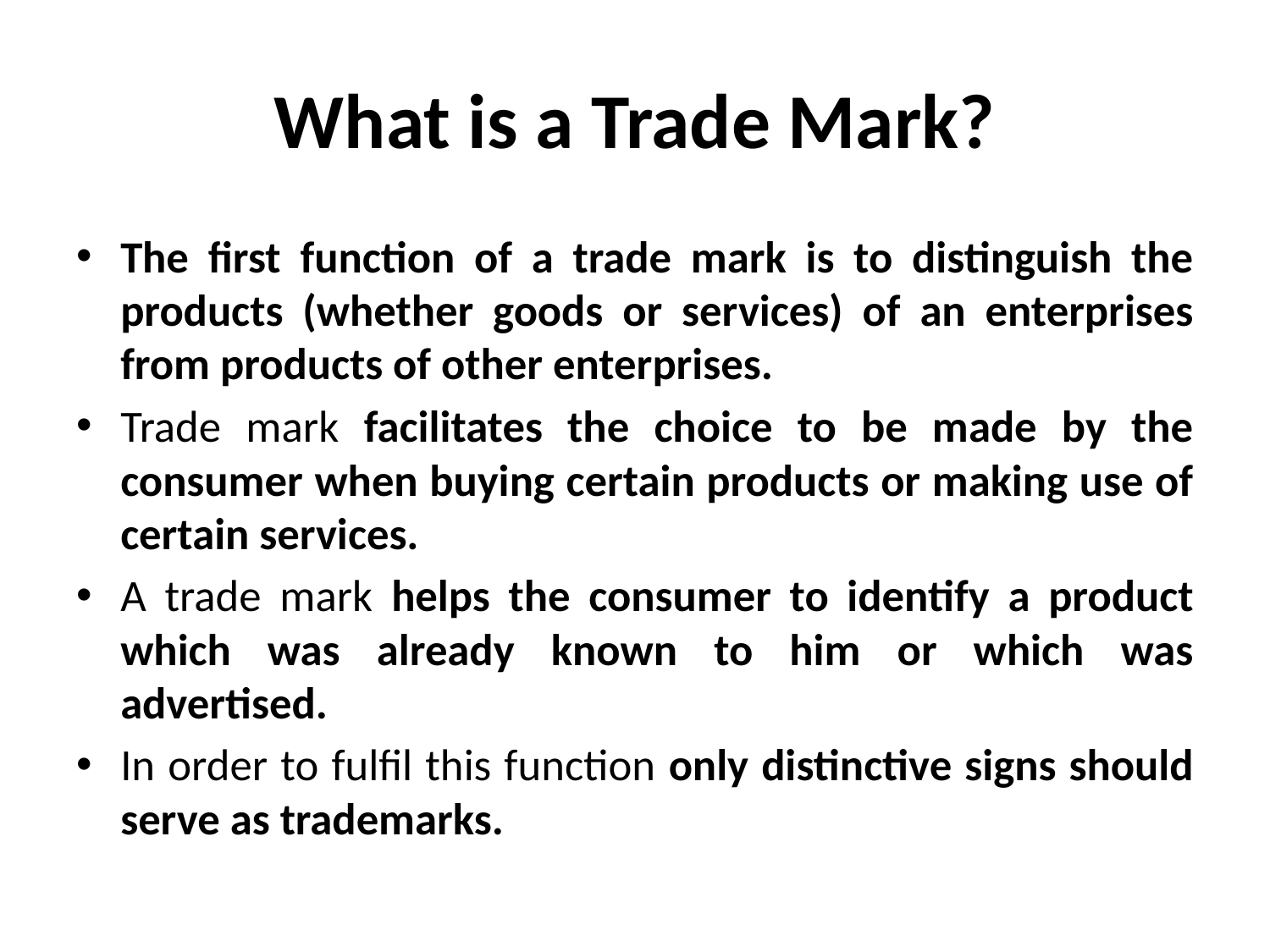

# What is a Trade Mark?
The first function of a trade mark is to distinguish the products (whether goods or services) of an enterprises from products of other enterprises.
Trade mark facilitates the choice to be made by the consumer when buying certain products or making use of certain services.
A trade mark helps the consumer to identify a product which was already known to him or which was advertised.
In order to fulfil this function only distinctive signs should serve as trademarks.